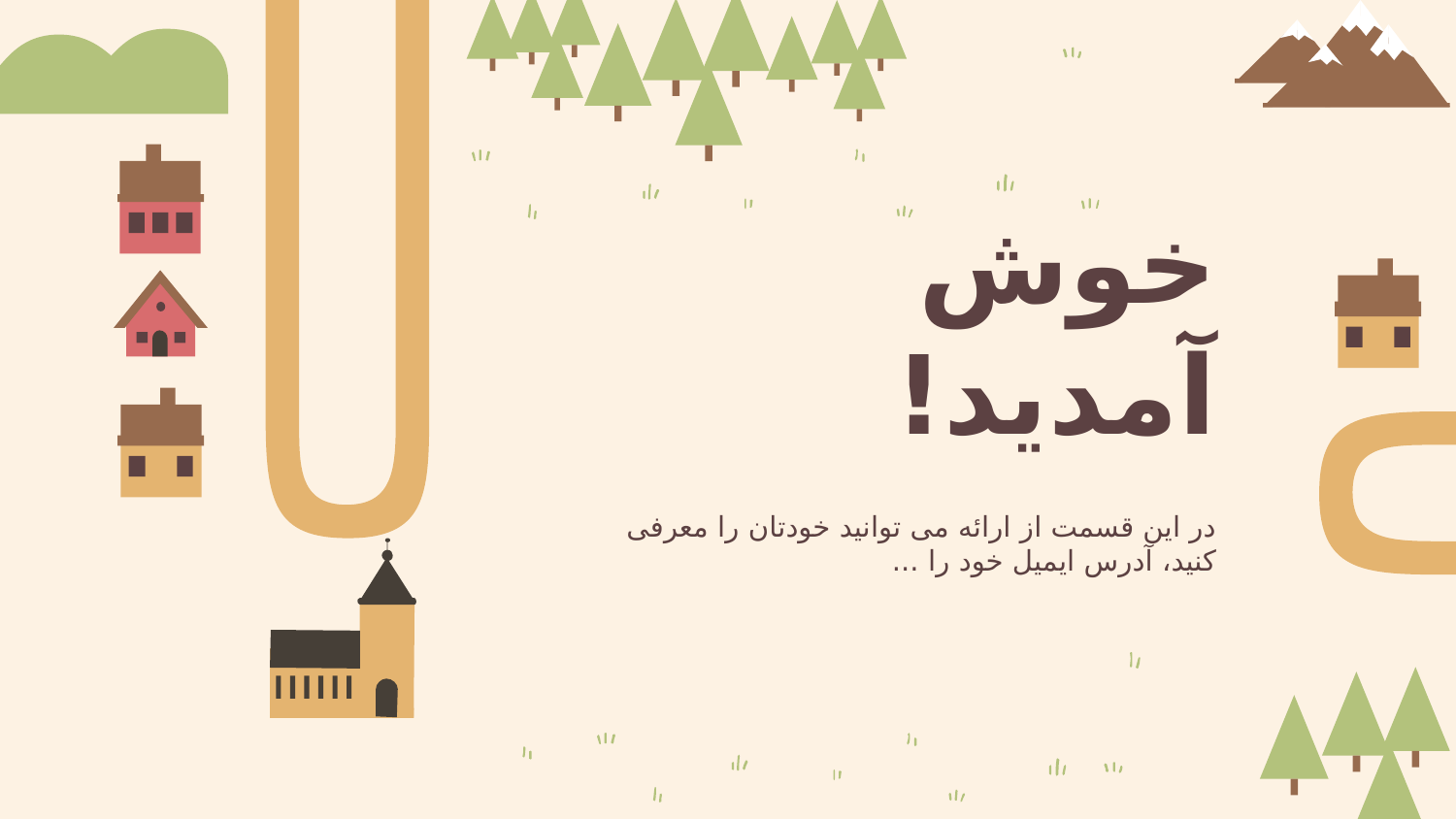

# خوش آمدید!
در این قسمت از ارائه می توانید خودتان را معرفی کنید، آدرس ایمیل خود را ...